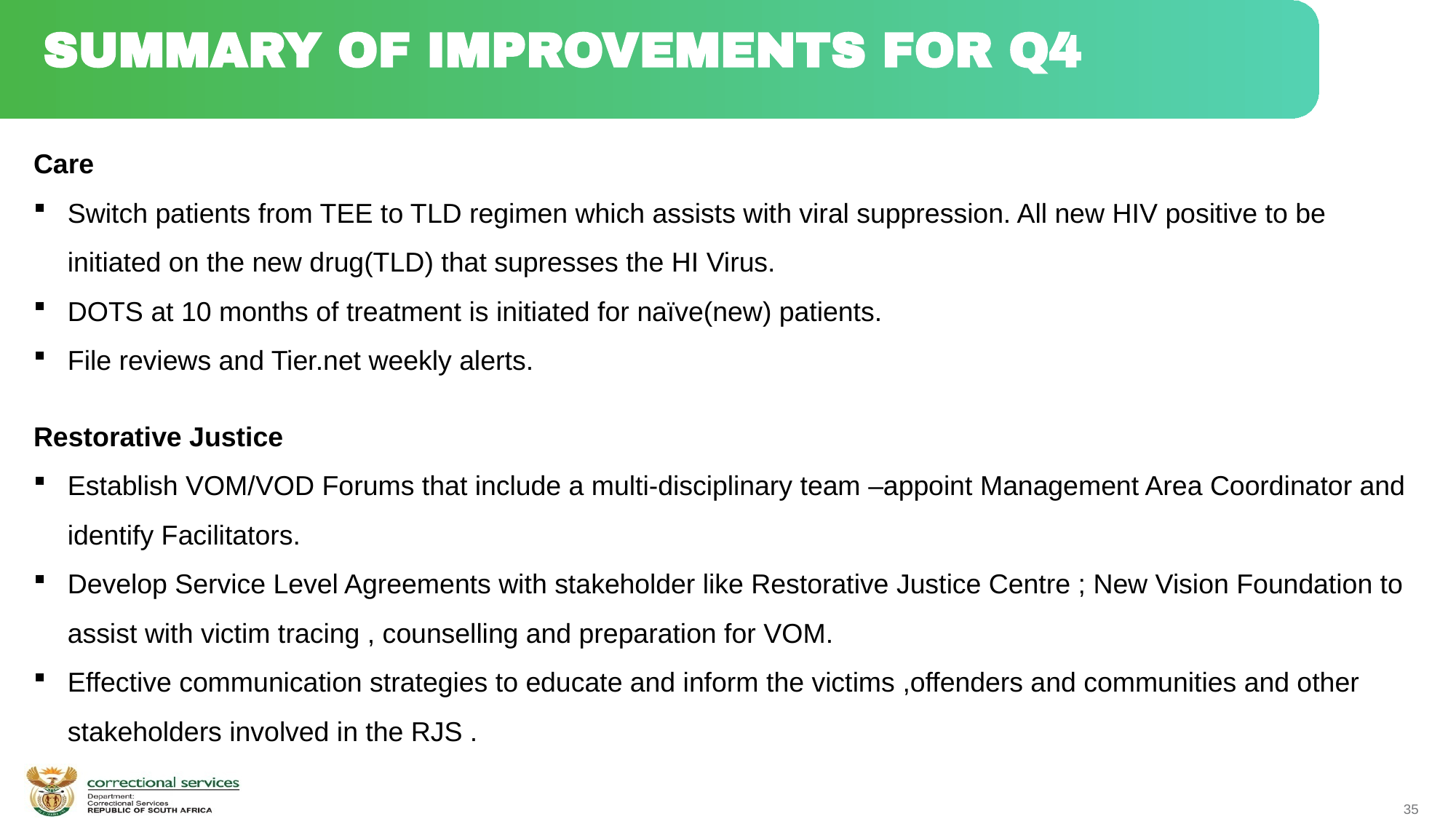

SUMMARY OF IMPROVEMENTS FOR Q4
Care
Switch patients from TEE to TLD regimen which assists with viral suppression. All new HIV positive to be initiated on the new drug(TLD) that supresses the HI Virus.
DOTS at 10 months of treatment is initiated for naïve(new) patients.
File reviews and Tier.net weekly alerts.

Restorative Justice
Establish VOM/VOD Forums that include a multi-disciplinary team –appoint Management Area Coordinator and identify Facilitators.
Develop Service Level Agreements with stakeholder like Restorative Justice Centre ; New Vision Foundation to assist with victim tracing , counselling and preparation for VOM.
Effective communication strategies to educate and inform the victims ,offenders and communities and other stakeholders involved in the RJS .